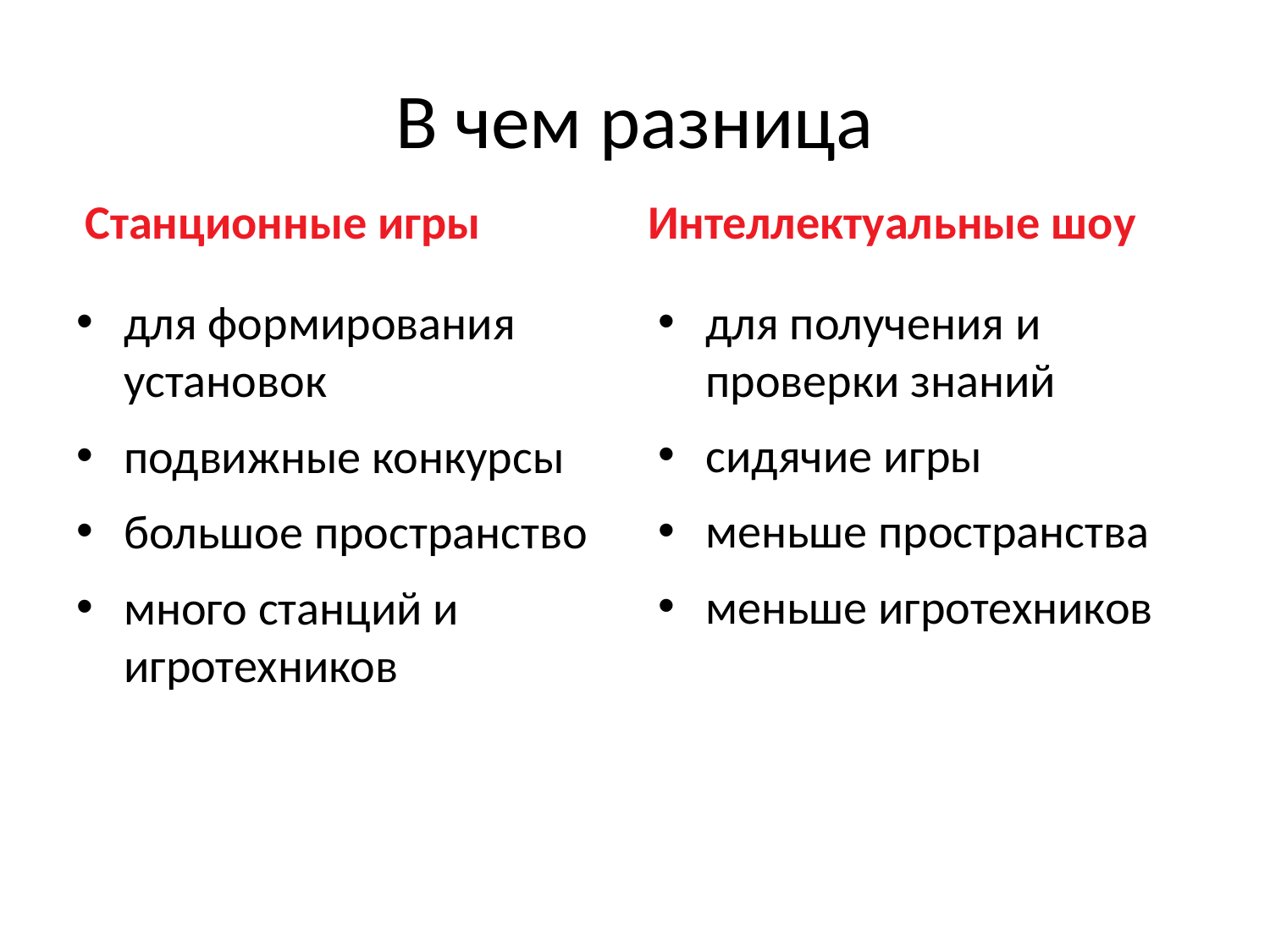

# В чем разница
Станционные игры
Интеллектуальные шоу
для формирования установок
подвижные конкурсы
большое пространство
много станций и игротехников
для получения и проверки знаний
сидячие игры
меньше пространства
меньше игротехников